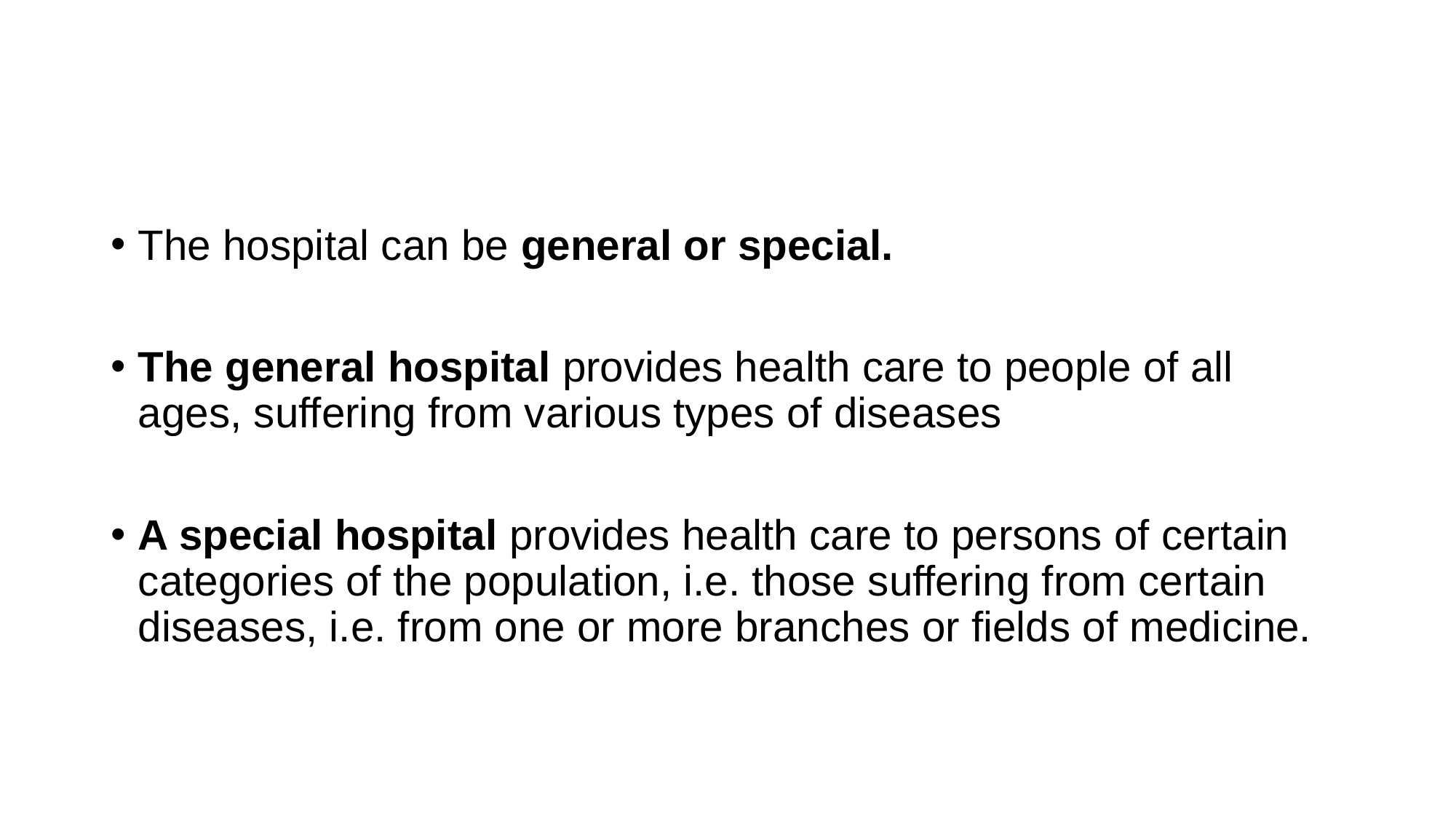

#
The hospital can be general or special.

The general hospital provides health care to people of all ages, suffering from various types of diseases

A special hospital provides health care to persons of certain categories of the population, i.e. those suffering from certain diseases, i.e. from one or more branches or fields of medicine.